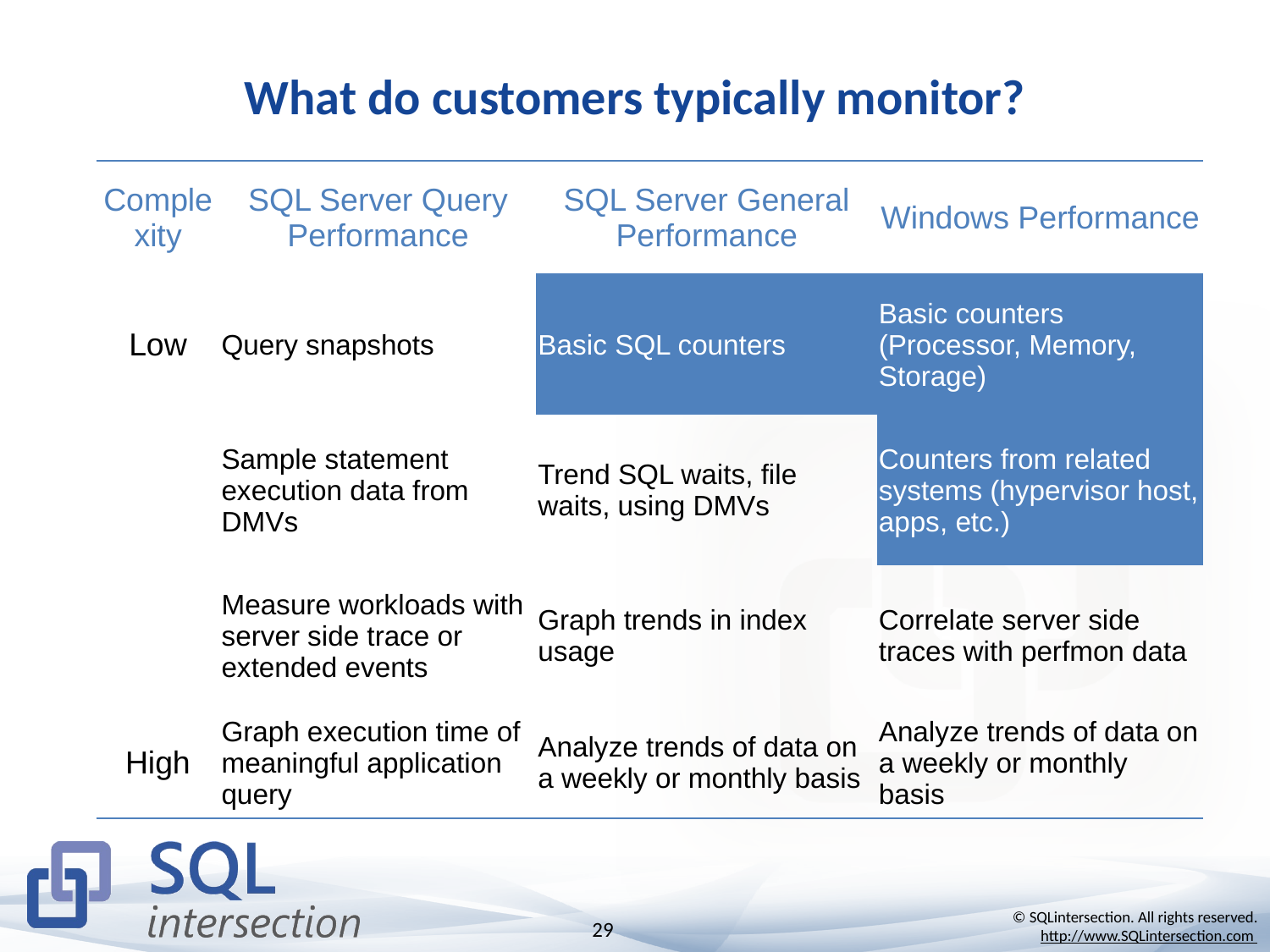

# What do customers typically monitor?
| Complexity | SQL Server Query Performance | SQL Server General Performance | Windows Performance |
| --- | --- | --- | --- |
| Low | Query snapshots | Basic SQL counters | Basic counters (Processor, Memory, Storage) |
|  | Sample statement execution data from DMVs | Trend SQL waits, file waits, using DMVs | Counters from related systems (hypervisor host, apps, etc.) |
|  | Measure workloads with server side trace or extended events | Graph trends in index usage | Correlate server side traces with perfmon data |
| High | Graph execution time of meaningful application query | Analyze trends of data on a weekly or monthly basis | Analyze trends of data on a weekly or monthly basis |